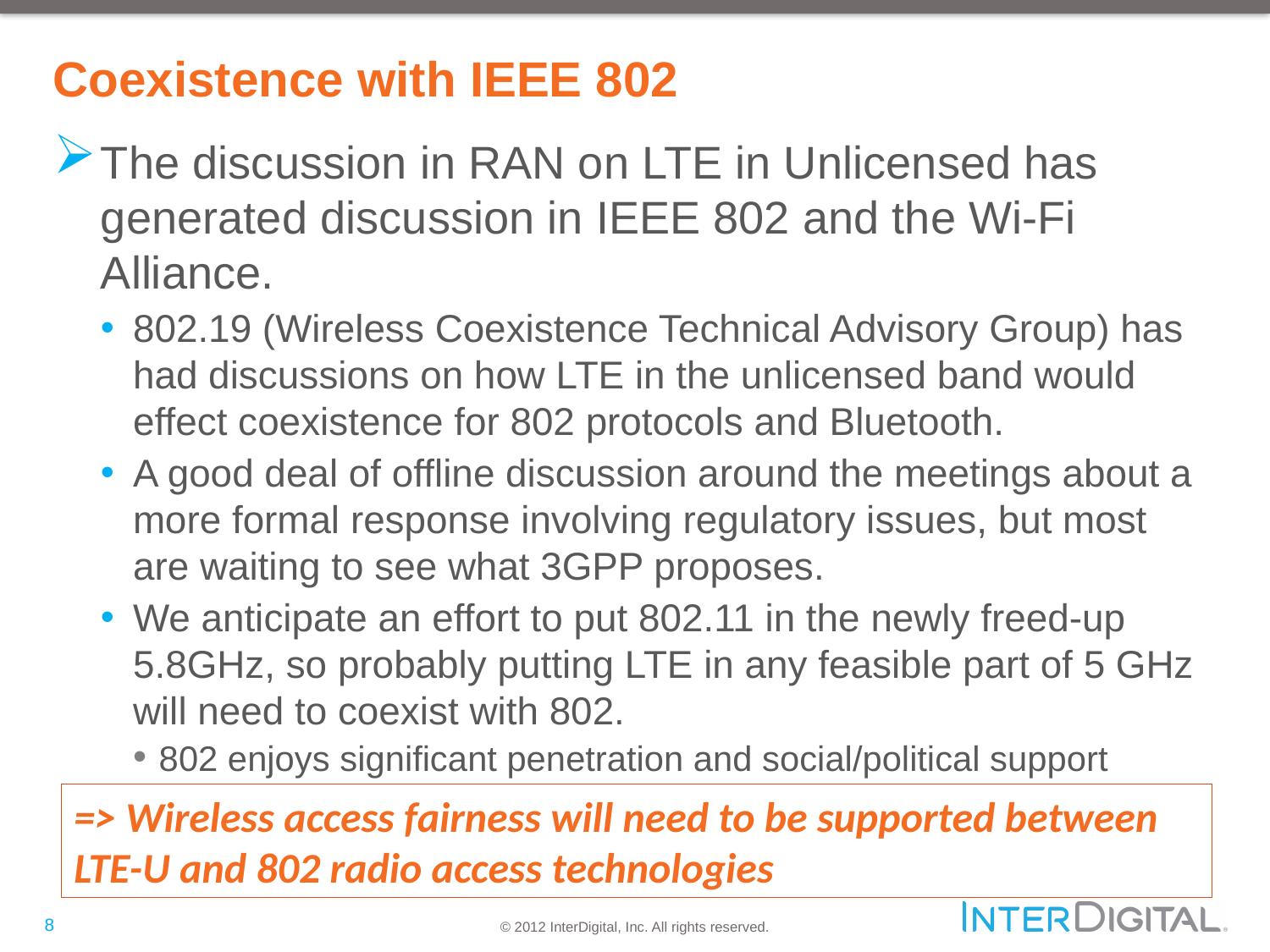

# Coexistence with IEEE 802
The discussion in RAN on LTE in Unlicensed has generated discussion in IEEE 802 and the Wi-Fi Alliance.
802.19 (Wireless Coexistence Technical Advisory Group) has had discussions on how LTE in the unlicensed band would effect coexistence for 802 protocols and Bluetooth.
A good deal of offline discussion around the meetings about a more formal response involving regulatory issues, but most are waiting to see what 3GPP proposes.
We anticipate an effort to put 802.11 in the newly freed-up 5.8GHz, so probably putting LTE in any feasible part of 5 GHz will need to coexist with 802.
 802 enjoys significant penetration and social/political support
=> Wireless access fairness will need to be supported between LTE-U and 802 radio access technologies